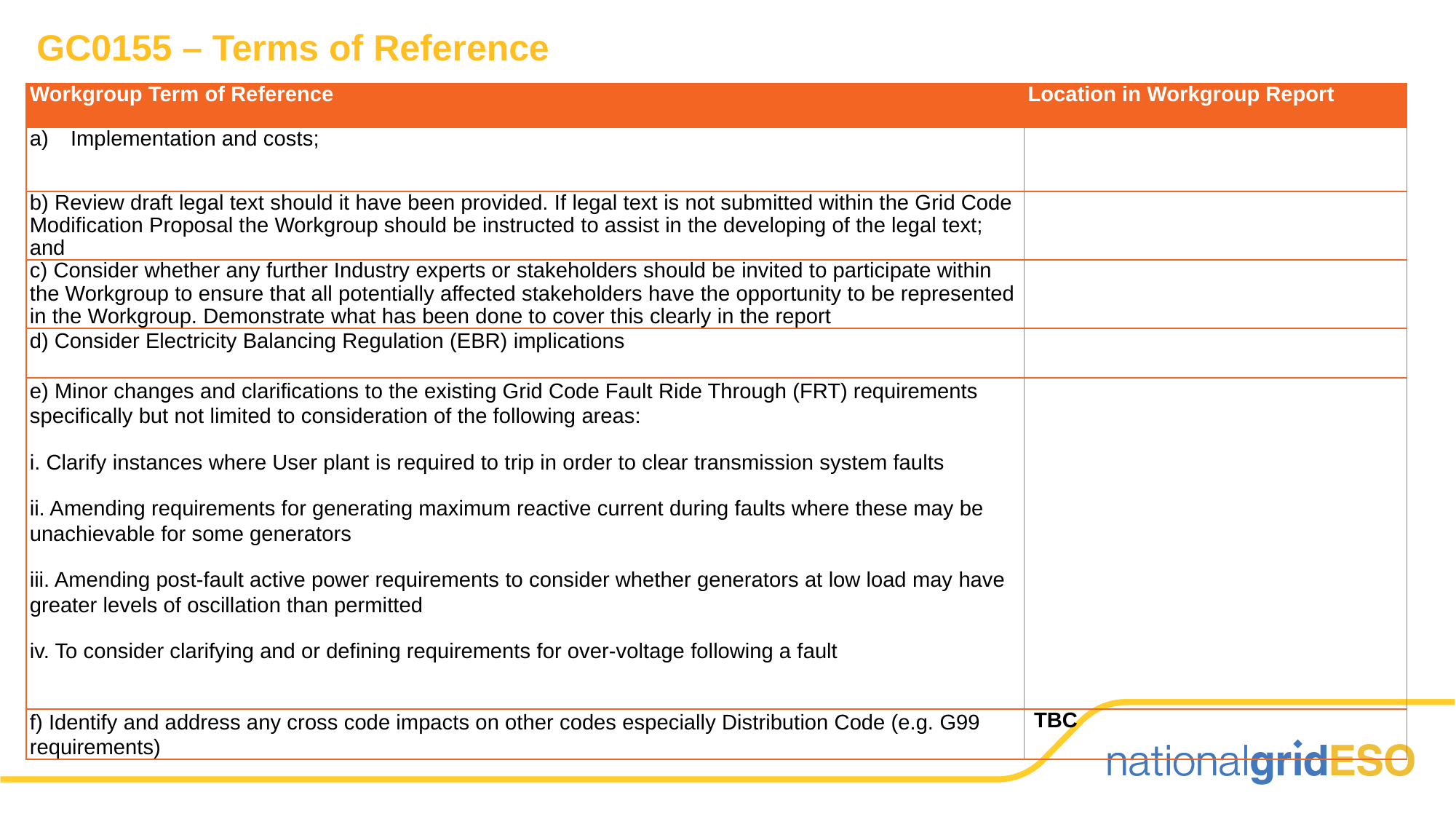

# GC0155 – Terms of Reference
| Workgroup Term of Reference | Location in Workgroup Report |
| --- | --- |
| Implementation and costs; |  |
| b) Review draft legal text should it have been provided. If legal text is not submitted within the Grid Code Modification Proposal the Workgroup should be instructed to assist in the developing of the legal text; and |  |
| c) Consider whether any further Industry experts or stakeholders should be invited to participate within the Workgroup to ensure that all potentially affected stakeholders have the opportunity to be represented in the Workgroup. Demonstrate what has been done to cover this clearly in the report |  |
| d) Consider Electricity Balancing Regulation (EBR) implications |  |
| e) Minor changes and clarifications to the existing Grid Code Fault Ride Through (FRT) requirements specifically but not limited to consideration of the following areas: i. Clarify instances where User plant is required to trip in order to clear transmission system faults ii. Amending requirements for generating maximum reactive current during faults where these may be unachievable for some generators iii. Amending post-fault active power requirements to consider whether generators at low load may have greater levels of oscillation than permitted iv. To consider clarifying and or defining requirements for over-voltage following a fault |  |
| f) Identify and address any cross code impacts on other codes especially Distribution Code (e.g. G99 requirements) | TBC |